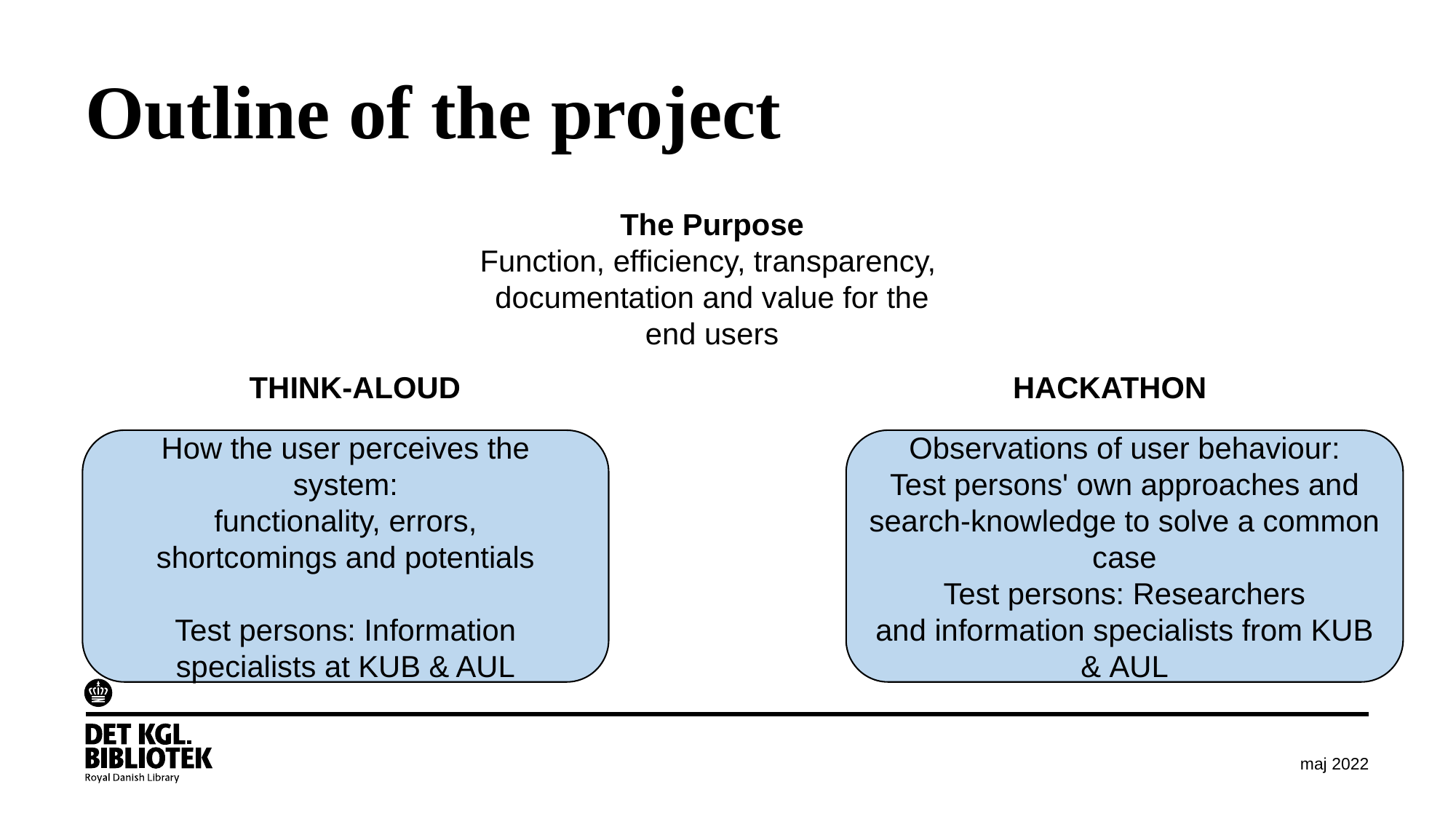

# Outline of the project

The Purpose
Function, efficiency, transparency, documentation and value for the end users
THINK-ALOUD                                                                  HACKATHON

How the user perceives the system:
functionality, errors, shortcomings and potentials

Test persons: Information specialists at KUB & AUL

Observations of user behaviour:
Test persons' own approaches and search-knowledge to solve a common case
Test persons: Researchers and information specialists from KUB & AUL
maj 2022